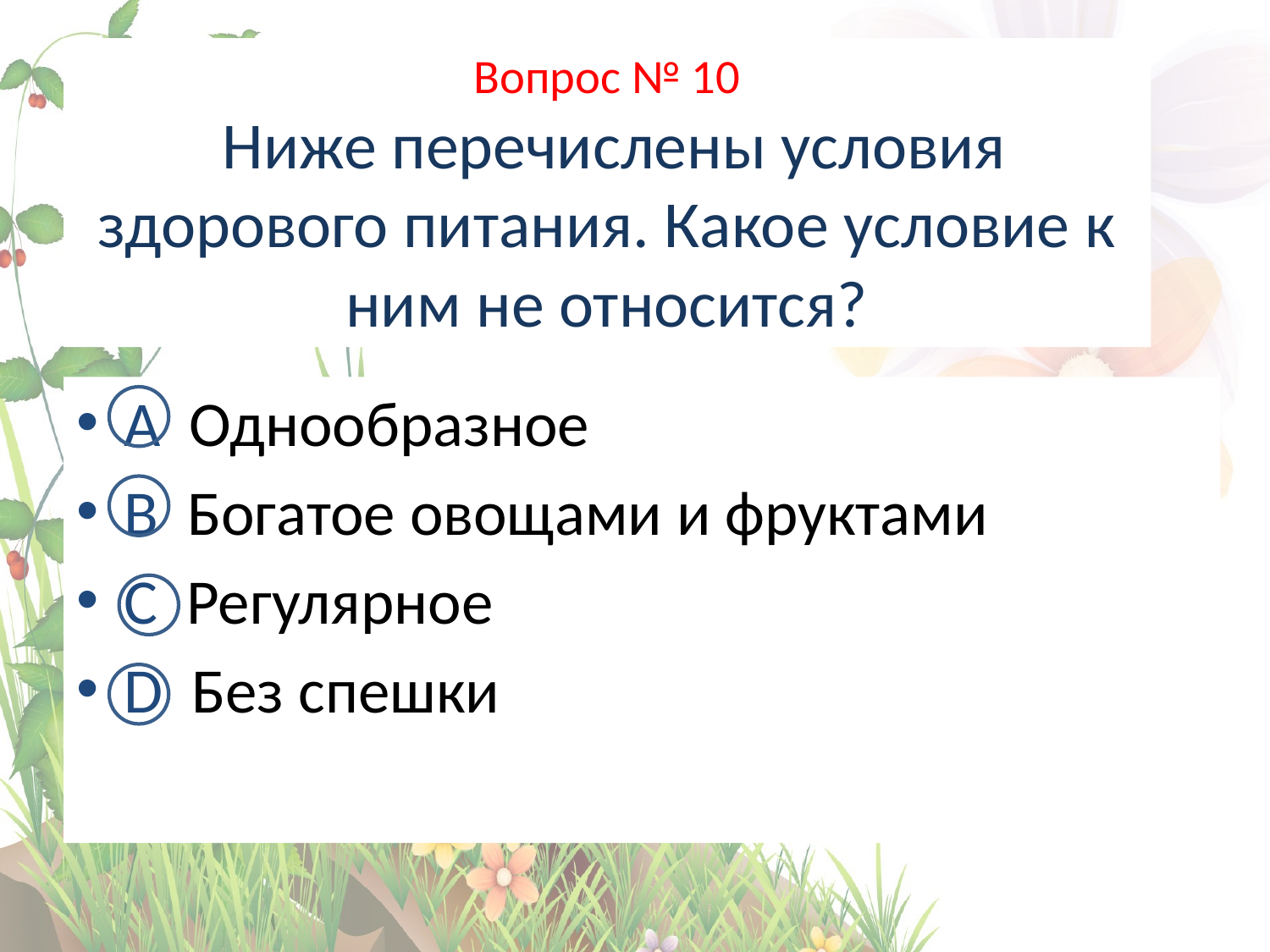

# Вопрос № 10 Ниже перечислены условия здорового питания. Какое условие к ним не относится?
А  Однообразное
В  Богатое овощами и фруктами
С  Регулярное
D  Без спешки